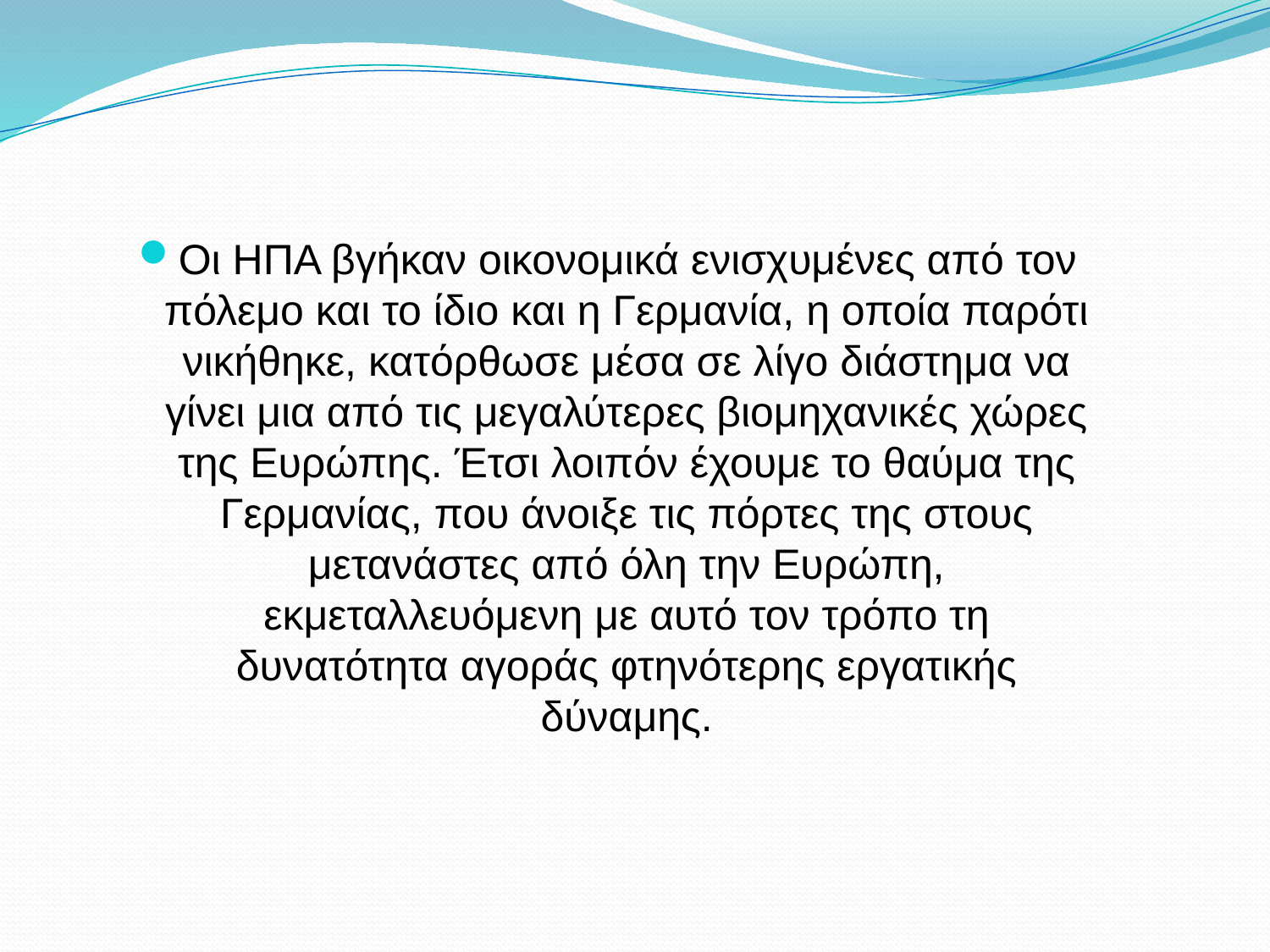

Οι ΗΠΑ βγήκαν οικονομικά ενισχυμένες από τον πόλεμο και το ίδιο και η Γερμανία, η οποία παρότι νικήθηκε, κατόρθωσε μέσα σε λίγο διάστημα να γίνει μια από τις μεγαλύτερες βιομηχανικές χώρες της Ευρώπης. Έτσι λοιπόν έχουμε το θαύμα της Γερμανίας, που άνοιξε τις πόρτες της στους μετανάστες από όλη την Ευρώπη, εκμεταλλευόμενη με αυτό τον τρόπο τη δυνατότητα αγοράς φτηνότερης εργατικής δύναμης.